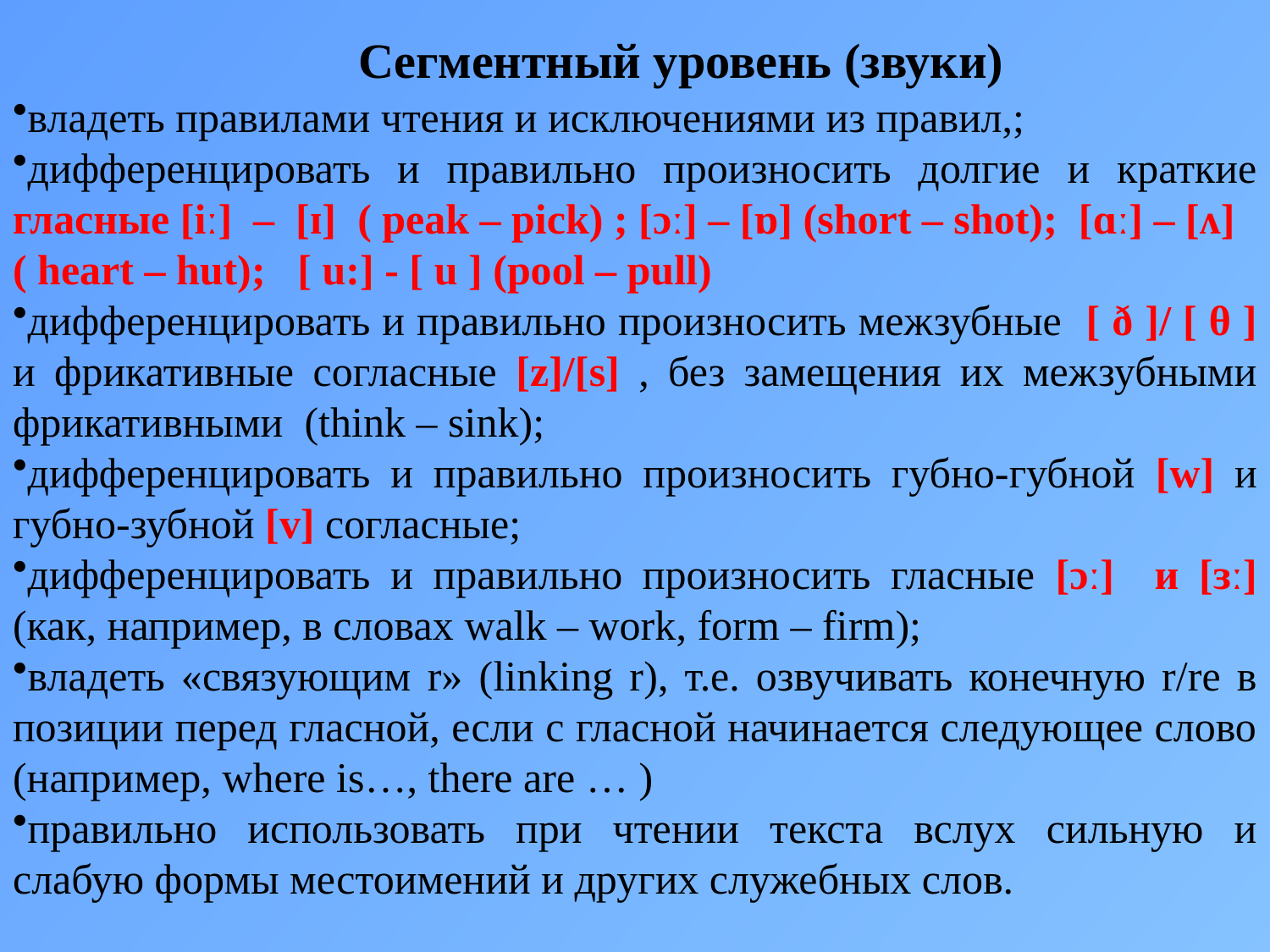

Сегментный уровень (звуки)
владеть правилами чтения и исключениями из правил,;
дифференцировать и правильно произносить долгие и краткие гласные [iː]  –  [ɪ]  ( peak – pick) ; [ɔː] – [ɒ] (short – shot);  [ɑː] – [ʌ]
( heart – hut);   [ u:] - [ u ] (pool – pull)
дифференцировать и правильно произносить межзубные  [ ð ]/ [ θ ] и фрикативные согласные [z]/[s] , без замещения их межзубными фрикативными  (think – sink);
дифференцировать и правильно произносить губно-губной [w] и губно-зубной [v] согласные;
дифференцировать и правильно произносить гласные [ɔː]  и [ɜː] (как, например, в словах walk – work, form – firm);
владеть «связующим r» (linking r), т.е. озвучивать конечную r/re в позиции перед гласной, если с гласной начинается следующее слово (например, where is…, there are … )
правильно использовать при чтении текста вслух сильную и слабую формы местоимений и других служебных слов.